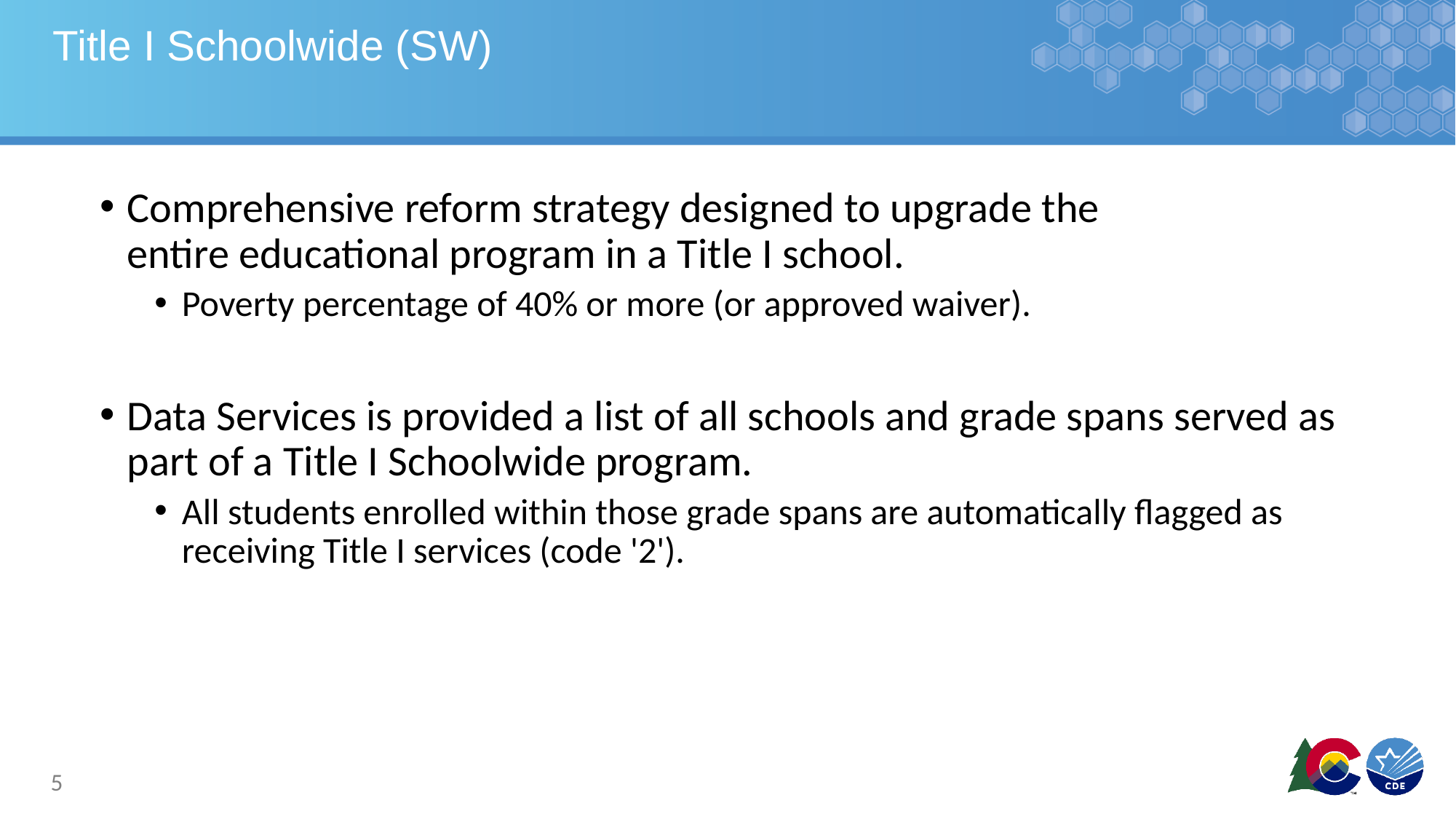

# Title I Schoolwide (SW)
Comprehensive reform strategy designed to upgrade the entire educational program in a Title I school.
Poverty percentage of 40% or more (or approved waiver).

Data Services is provided a list of all schools and grade spans served as part of a Title I Schoolwide program.
All students enrolled within those grade spans are automatically flagged as receiving Title I services (code '2').
5